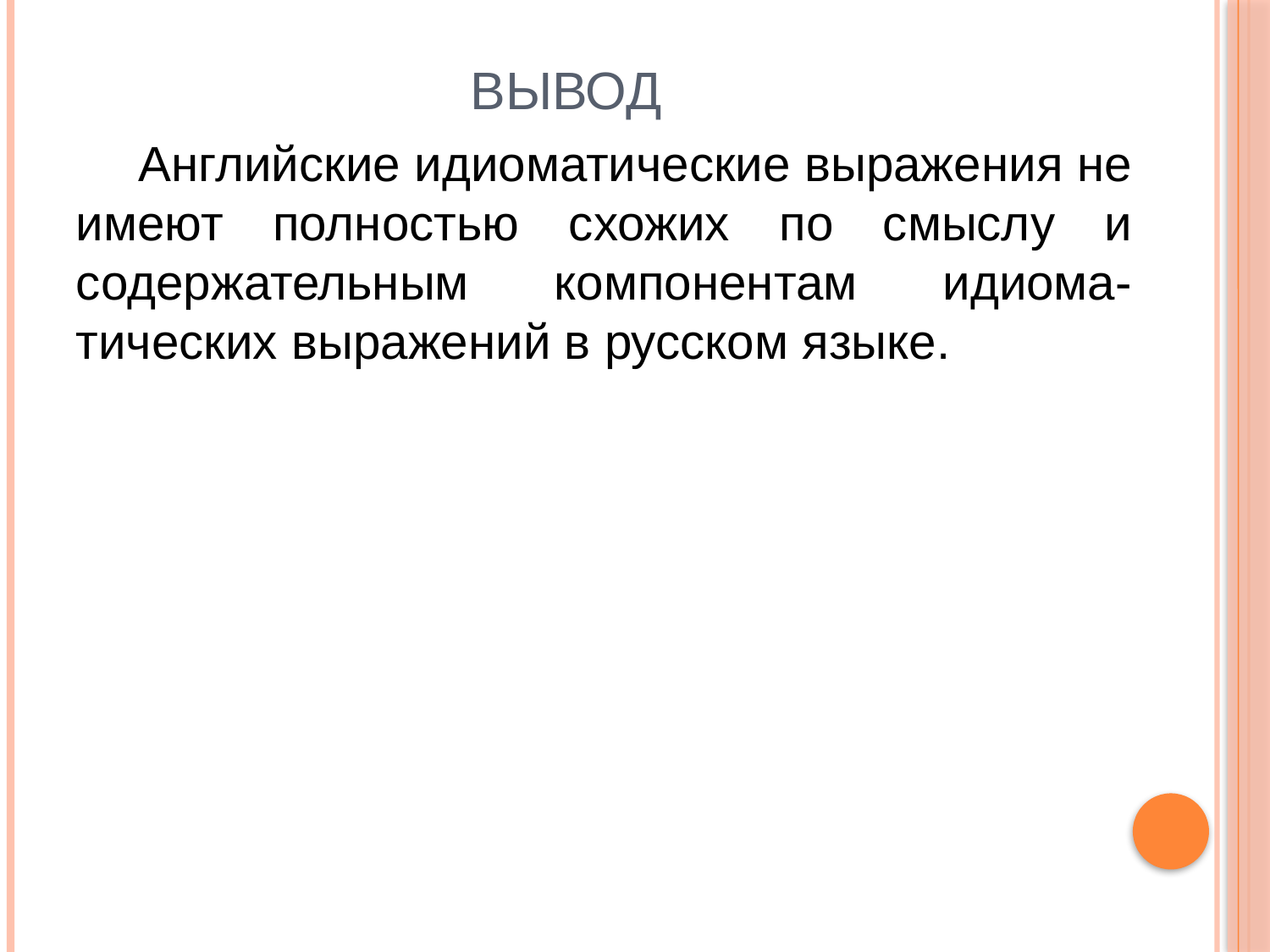

# Вывод
Английские идиоматические выражения не имеют полностью схожих по смыслу и содержательным компонентам идиома-тических выражений в русском языке.